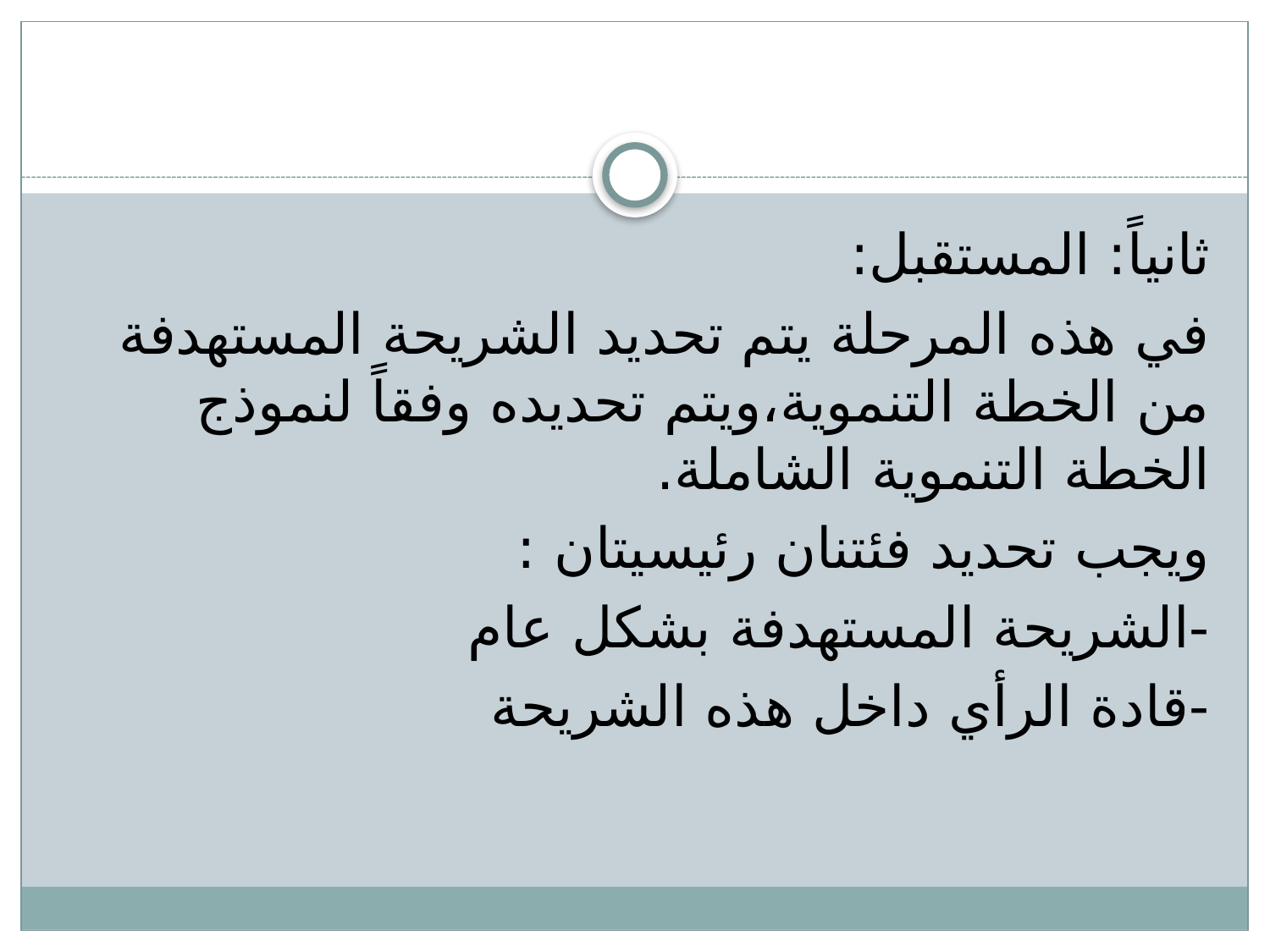

#
ثانياً: المستقبل:
في هذه المرحلة يتم تحديد الشريحة المستهدفة من الخطة التنموية،ويتم تحديده وفقاً لنموذج الخطة التنموية الشاملة.
ويجب تحديد فئتنان رئيسيتان :
-الشريحة المستهدفة بشكل عام
-قادة الرأي داخل هذه الشريحة